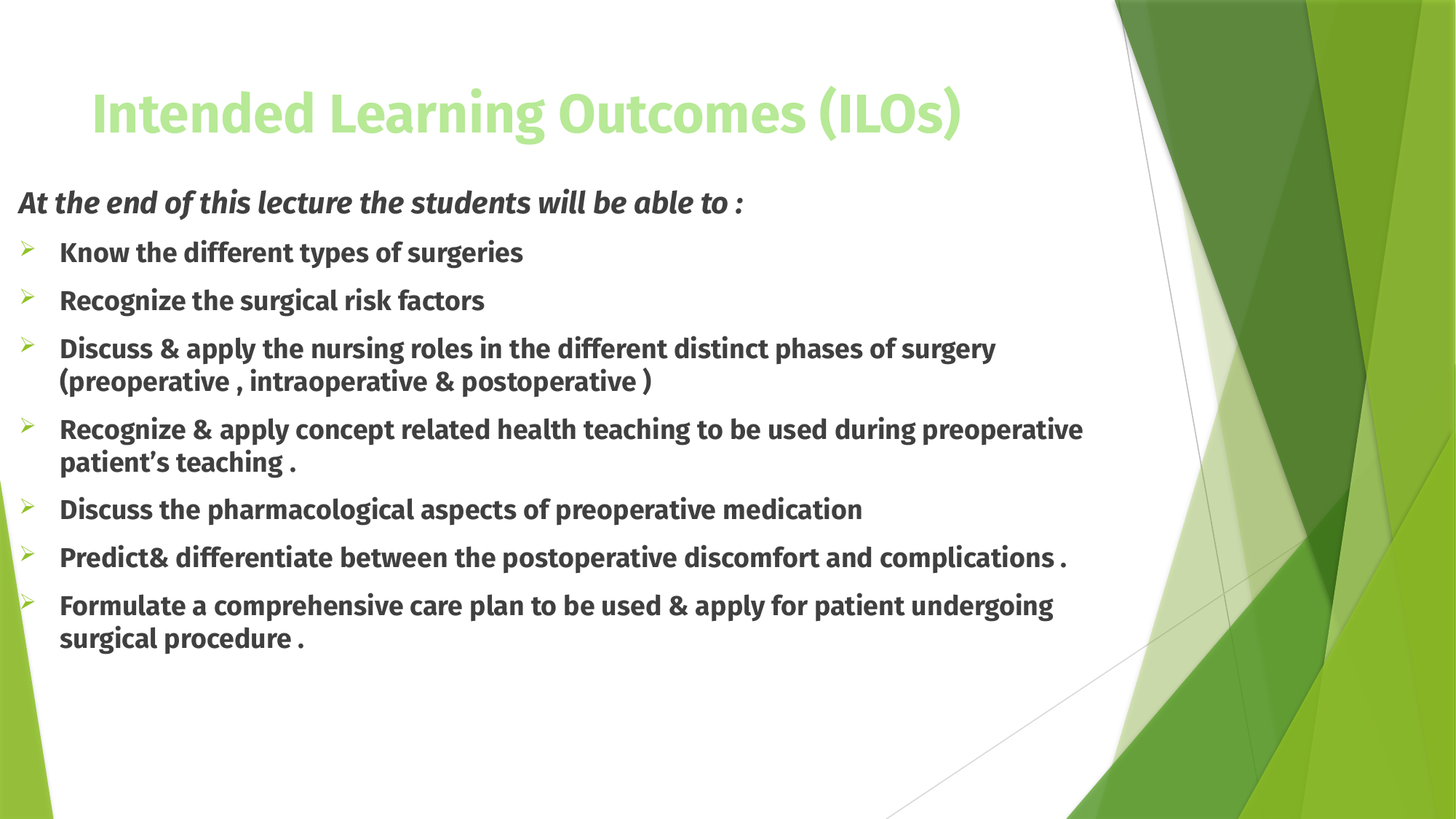

# Intended Learning Outcomes (ILOs)
At the end of this lecture the students will be able to :
Know the different types of surgeries
Recognize the surgical risk factors
Discuss & apply the nursing roles in the different distinct phases of surgery (preoperative , intraoperative & postoperative )
Recognize & apply concept related health teaching to be used during preoperative patient’s teaching .
Discuss the pharmacological aspects of preoperative medication
Predict& differentiate between the postoperative discomfort and complications .
Formulate a comprehensive care plan to be used & apply for patient undergoing surgical procedure .